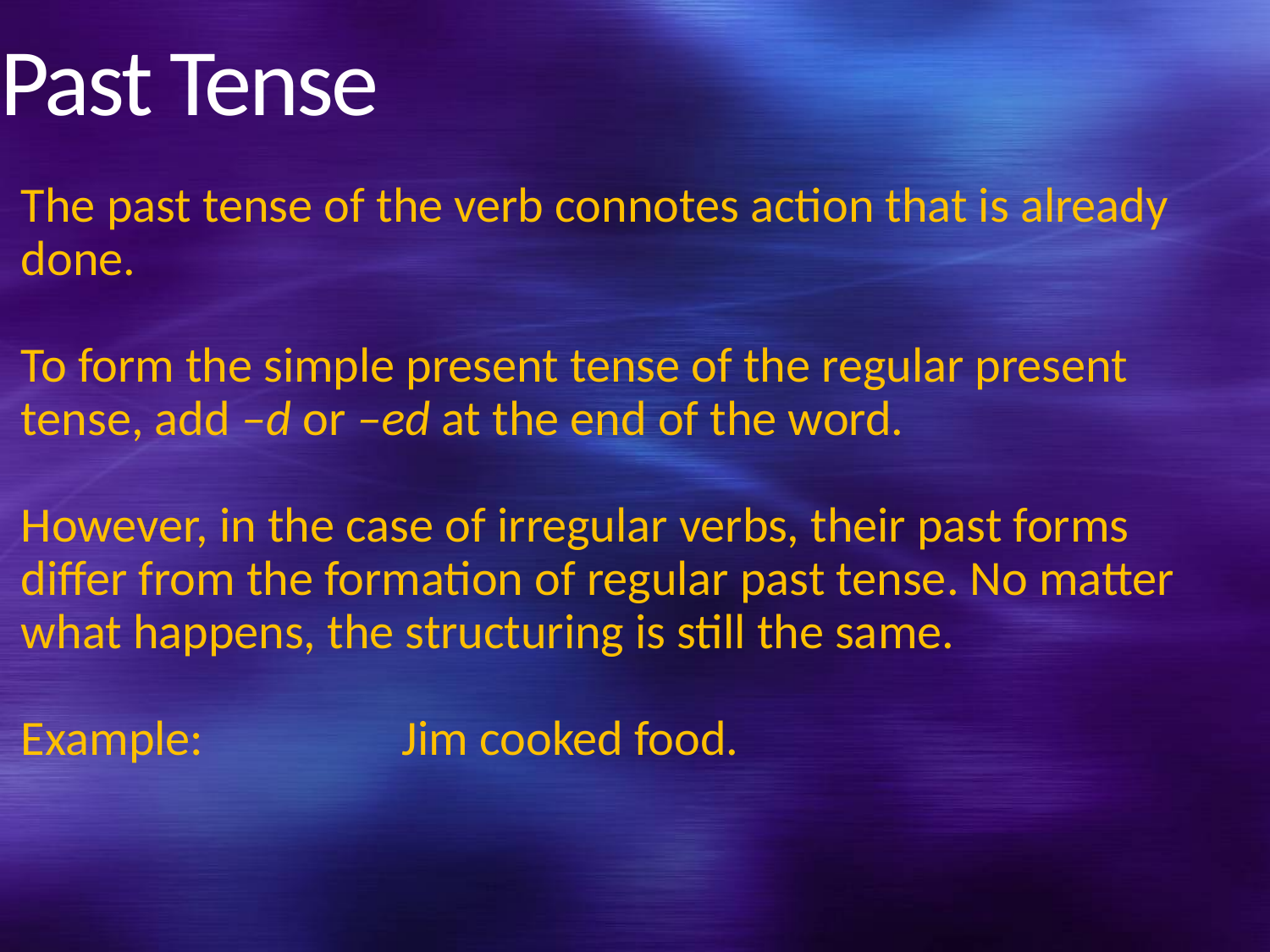

# Past Tense
The past tense of the verb connotes action that is already done.

To form the simple present tense of the regular present tense, add –d or –ed at the end of the word.

However, in the case of irregular verbs, their past forms differ from the formation of regular past tense. No matter what happens, the structuring is still the same.

Example: 		Jim cooked food.